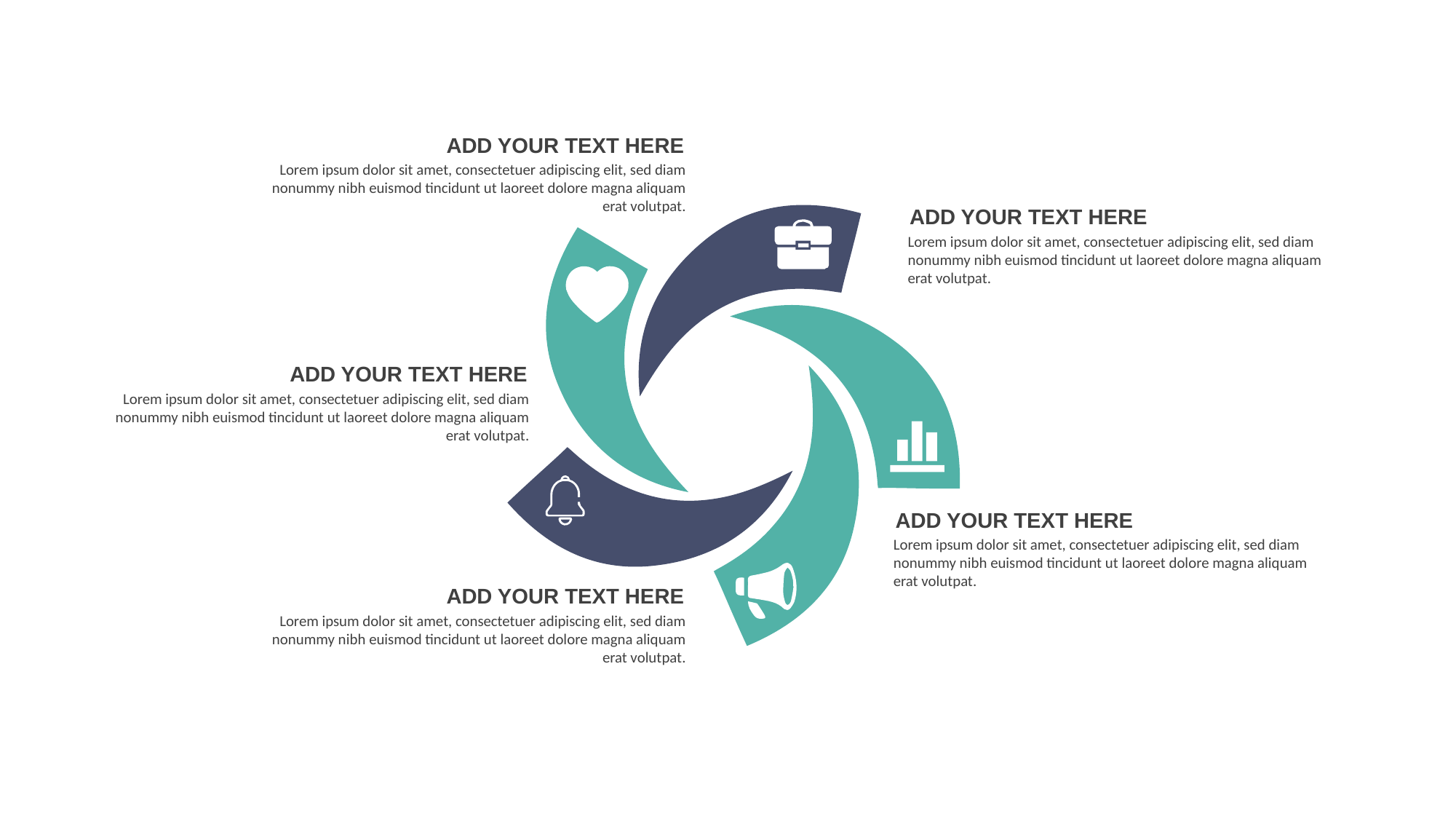

ADD YOUR TEXT HERE
Lorem ipsum dolor sit amet, consectetuer adipiscing elit, sed diam nonummy nibh euismod tincidunt ut laoreet dolore magna aliquam erat volutpat.
ADD YOUR TEXT HERE
Lorem ipsum dolor sit amet, consectetuer adipiscing elit, sed diam nonummy nibh euismod tincidunt ut laoreet dolore magna aliquam erat volutpat.

ADD YOUR TEXT HERE
Lorem ipsum dolor sit amet, consectetuer adipiscing elit, sed diam nonummy nibh euismod tincidunt ut laoreet dolore magna aliquam erat volutpat.

ADD YOUR TEXT HERE
Lorem ipsum dolor sit amet, consectetuer adipiscing elit, sed diam nonummy nibh euismod tincidunt ut laoreet dolore magna aliquam erat volutpat.

ADD YOUR TEXT HERE
Lorem ipsum dolor sit amet, consectetuer adipiscing elit, sed diam nonummy nibh euismod tincidunt ut laoreet dolore magna aliquam erat volutpat.